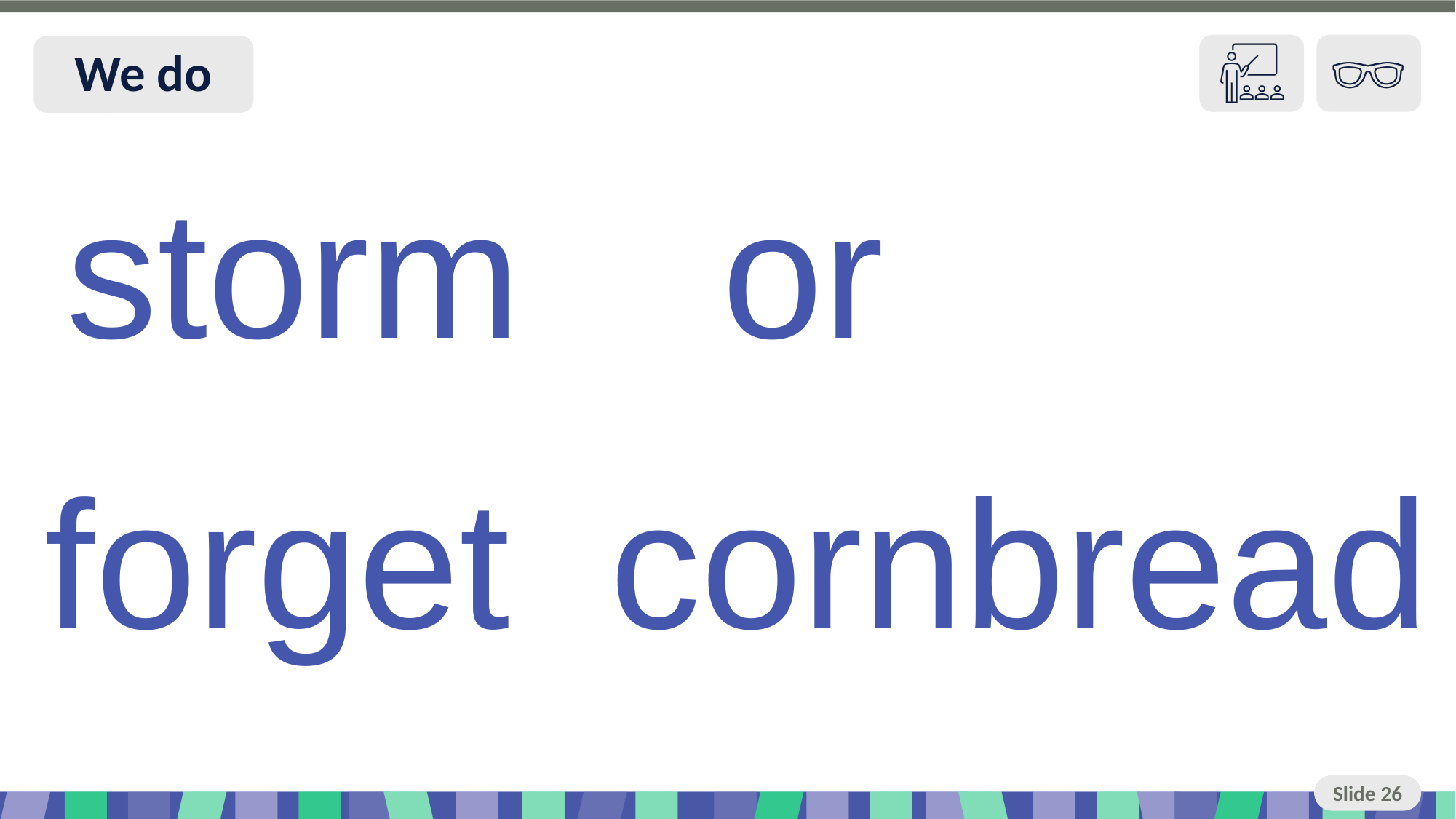

Slide 26 We do
storm    or
forget  cornbread